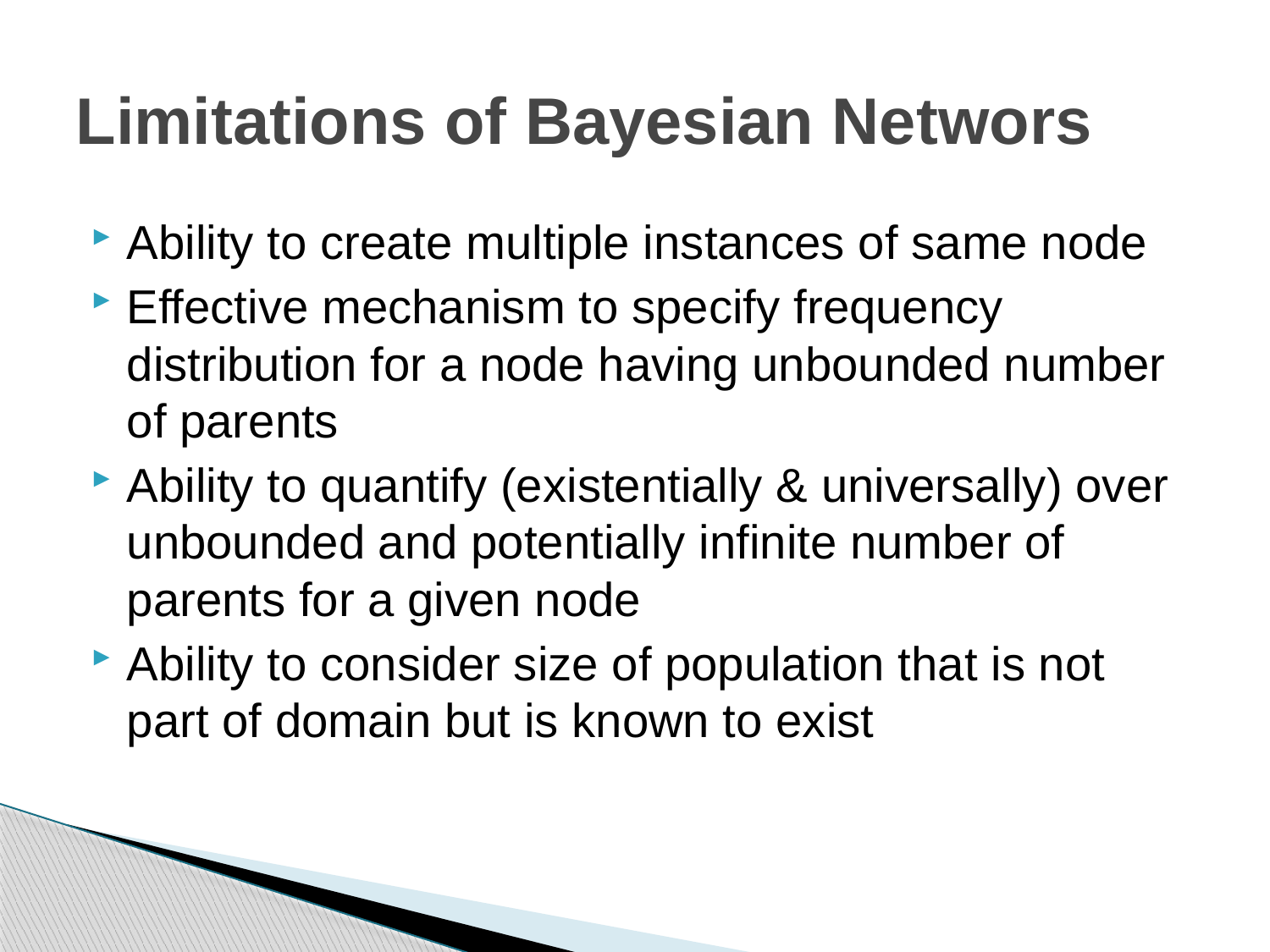

# Limitations of Bayesian Networs
Ability to create multiple instances of same node
Effective mechanism to specify frequency distribution for a node having unbounded number of parents
Ability to quantify (existentially & universally) over unbounded and potentially infinite number of parents for a given node
Ability to consider size of population that is not part of domain but is known to exist